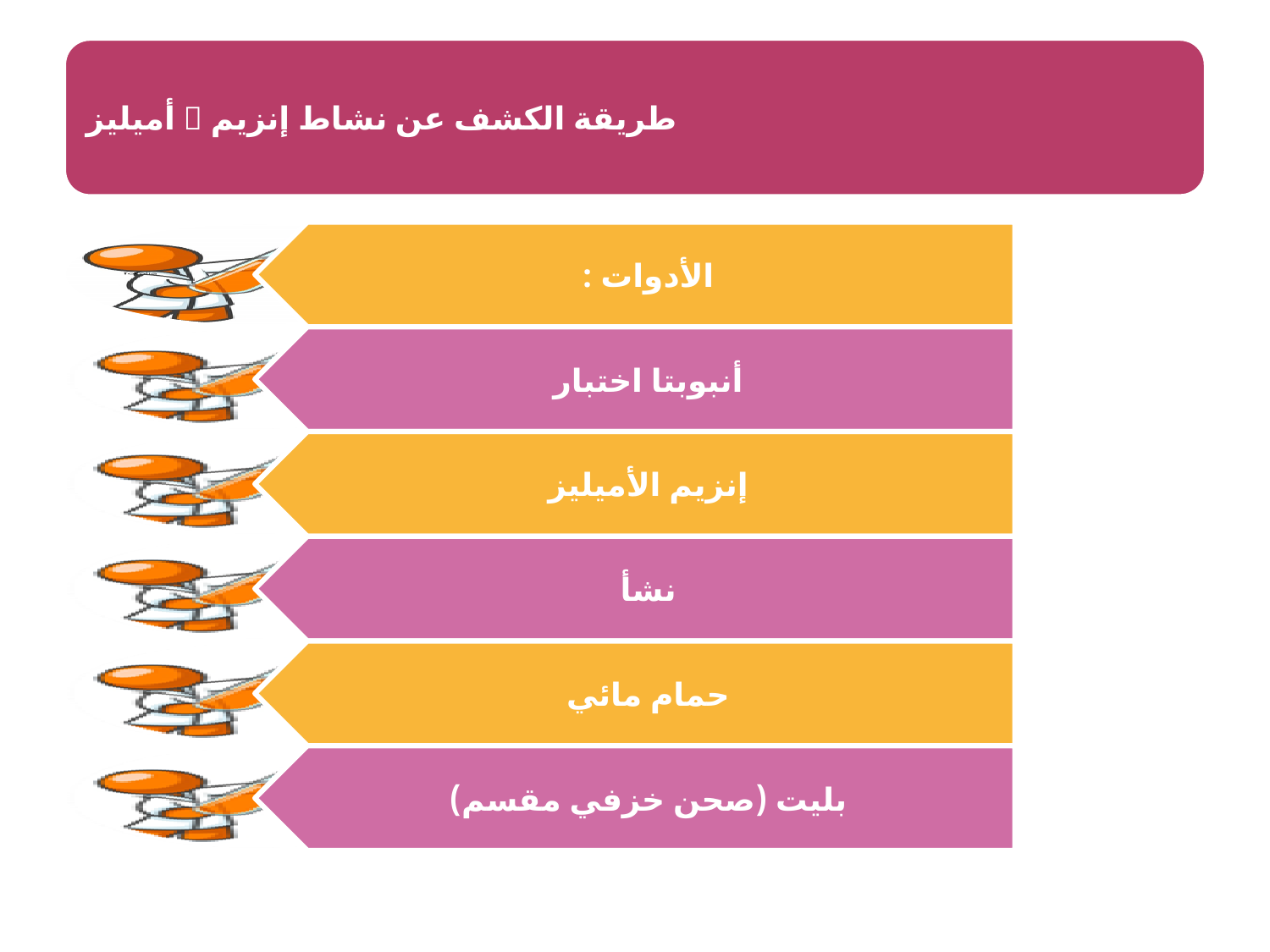

طريقة الكشف عن نشاط إنزيم α أميليز
أنبوبتا اختبار
نشأ
حمام مائي
بليت (صحن خزفي مقسم)